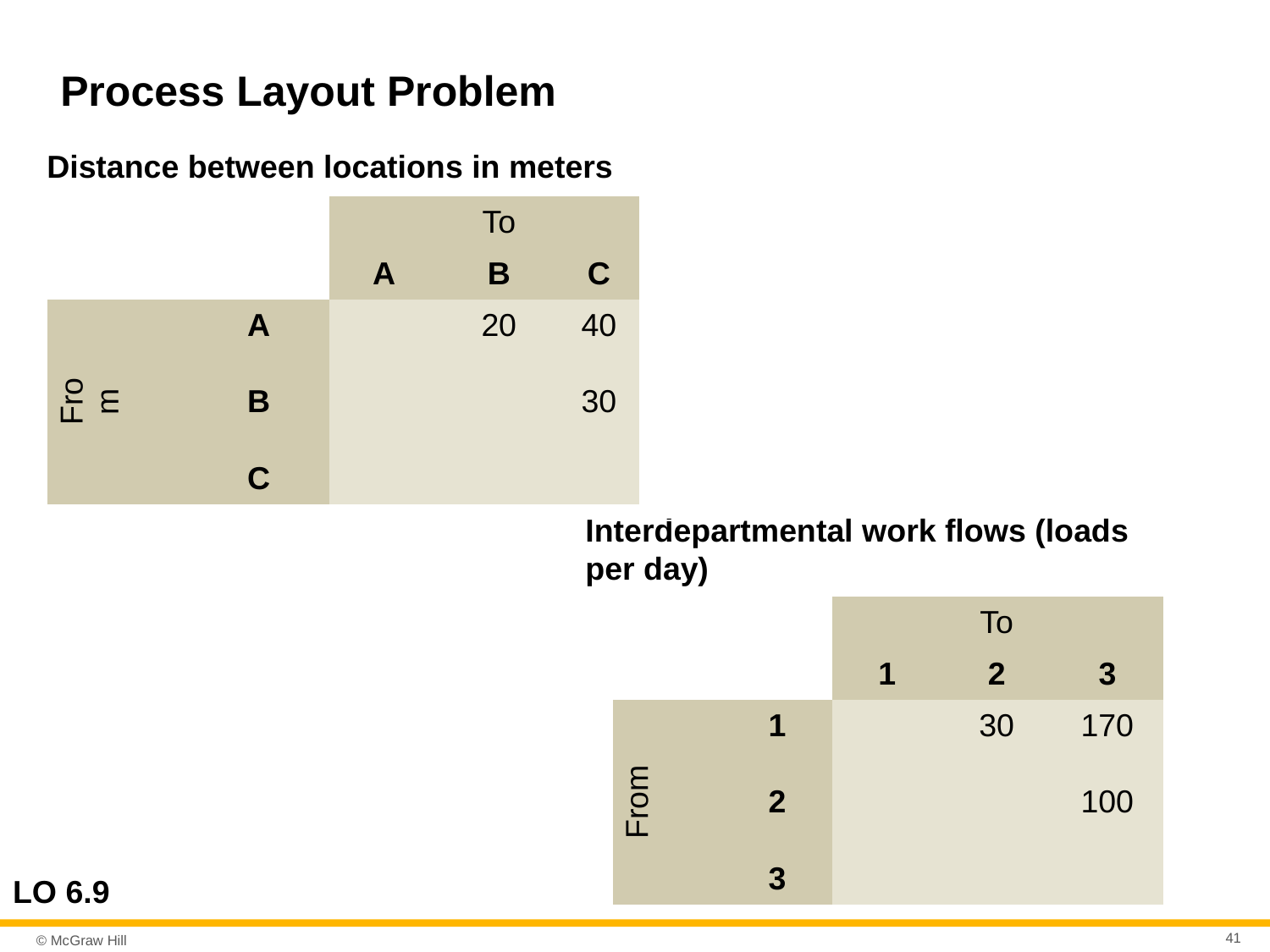

# Process Layout Problem
Distance between locations in meters
|  |  |  |  |  |
| --- | --- | --- | --- | --- |
|  |  |  | To |  |
|  |  | A | B | C |
|  | A |  | 20 | 40 |
| From | B |  |  | 30 |
|  | C |  |  |  |
Interdepartmental work flows (loads per day)
|  |  |  |  |  |
| --- | --- | --- | --- | --- |
|  |  |  | To |  |
|  |  | 1 | 2 | 3 |
|  | 1 |  | 30 | 170 |
| From | 2 |  |  | 100 |
|  | 3 |  |  |  |
LO 6.9